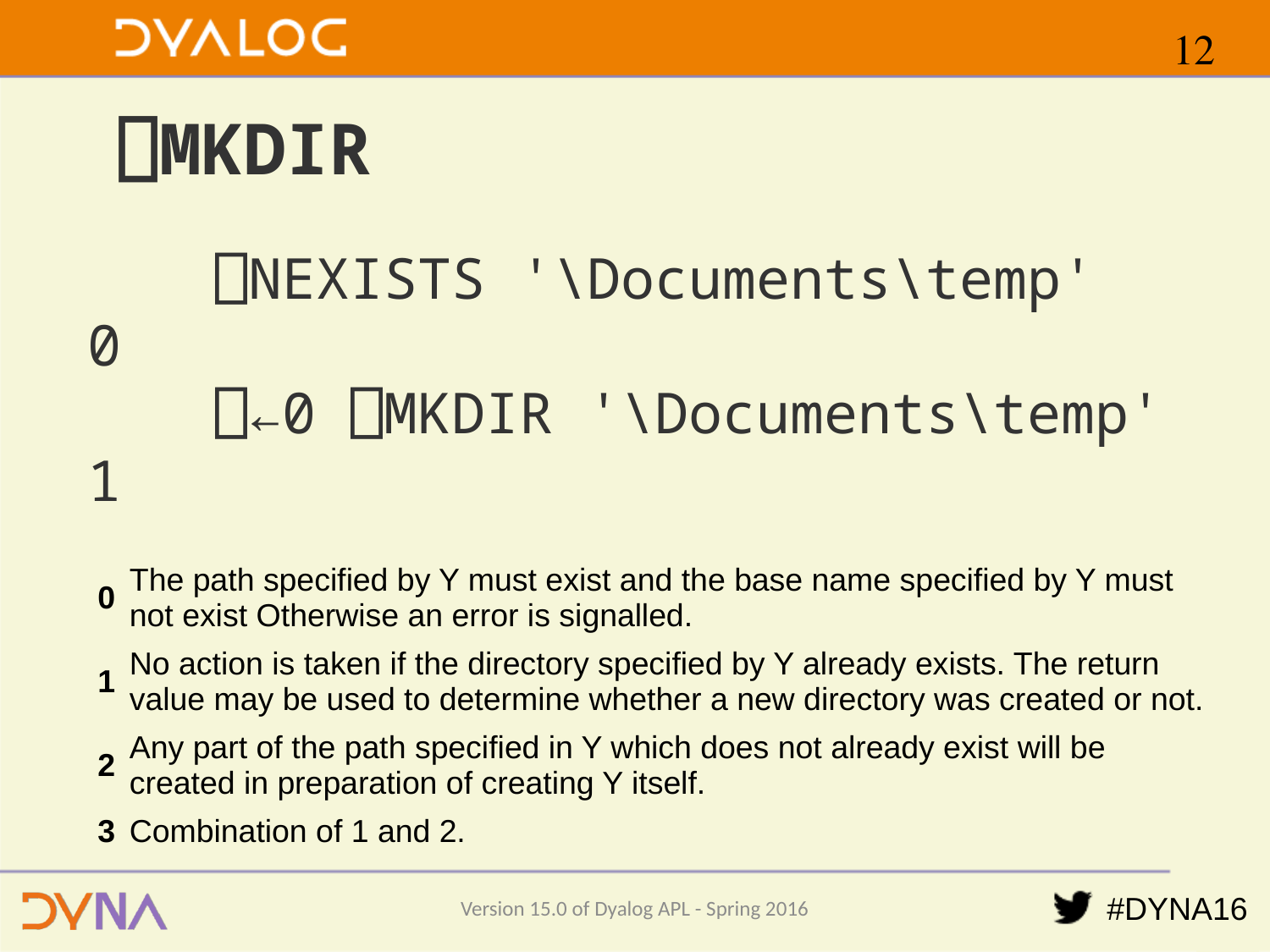

12
# ⎕MKDIR
	⎕NEXISTS '\Documents\temp'
0
	⎕←0 ⎕MKDIR '\Documents\temp'
1

| 0 | The path specified by Y must exist and the base name specified by Y must not exist Otherwise an error is signalled. |
| --- | --- |
| 1 | No action is taken if the directory specified by Y already exists. The return value may be used to determine whether a new directory was created or not. |
| 2 | Any part of the path specified in Y which does not already exist will be created in preparation of creating Y itself. |
| 3 | Combination of 1 and 2. |
Version 15.0 of Dyalog APL - Spring 2016